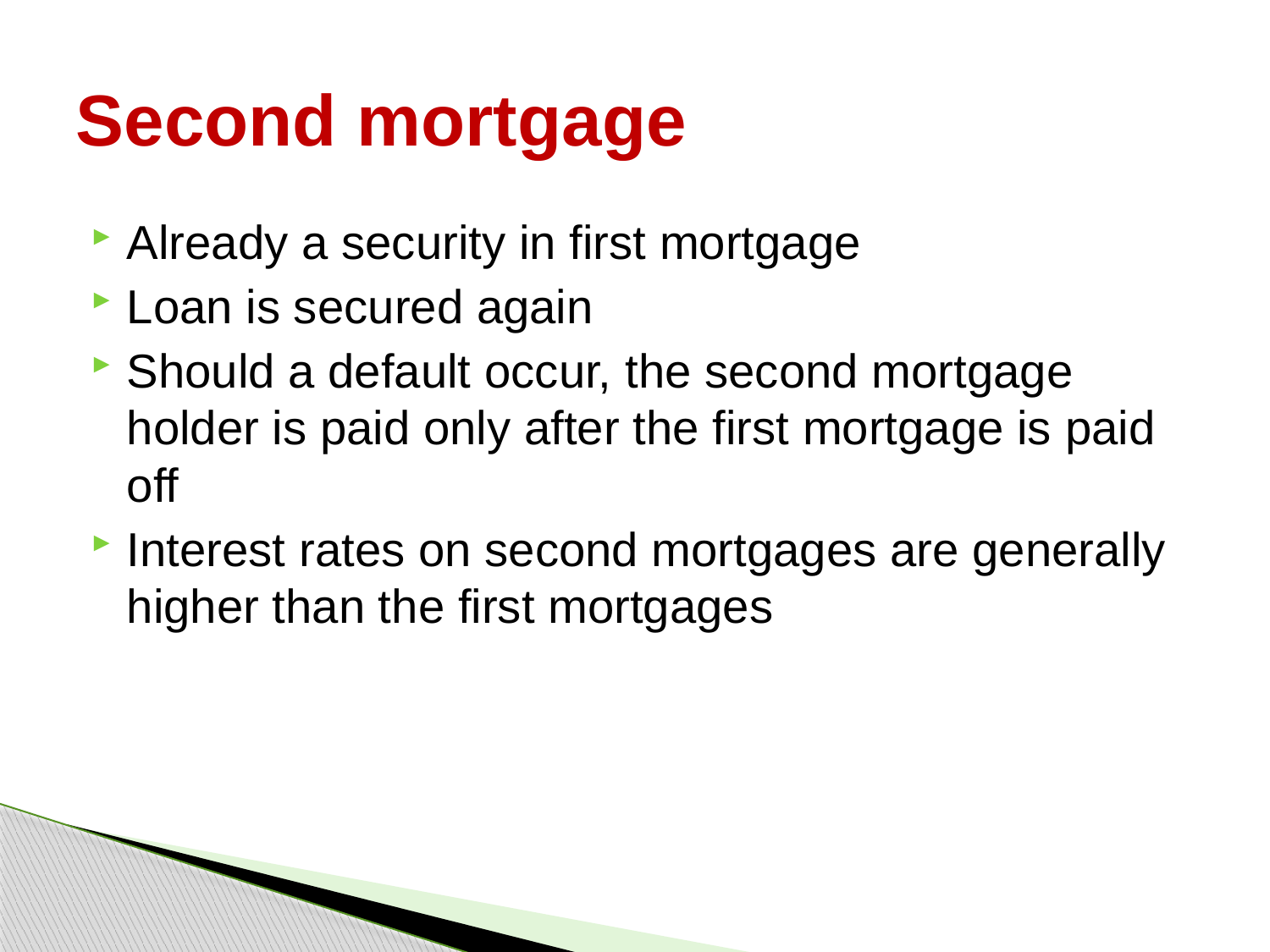

# Second mortgage
Already a security in first mortgage
Loan is secured again
Should a default occur, the second mortgage holder is paid only after the first mortgage is paid off
Interest rates on second mortgages are generally higher than the first mortgages